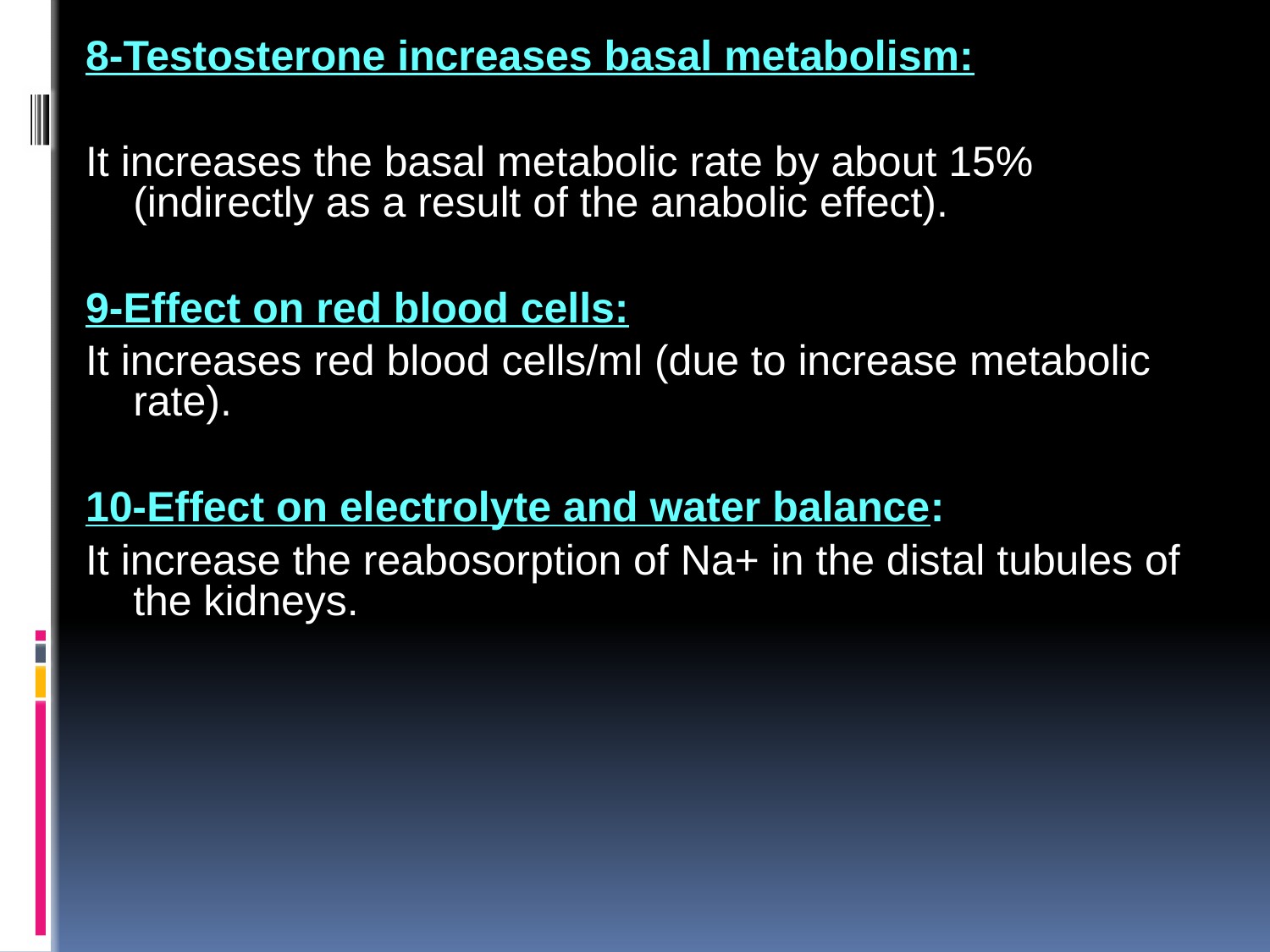

8-Testosterone increases basal metabolism:

It increases the basal metabolic rate by about 15% (indirectly as a result of the anabolic effect).

9-Effect on red blood cells:
It increases red blood cells/ml (due to increase metabolic rate).

10-Effect on electrolyte and water balance:
It increase the reabosorption of Na+ in the distal tubules of the kidneys.